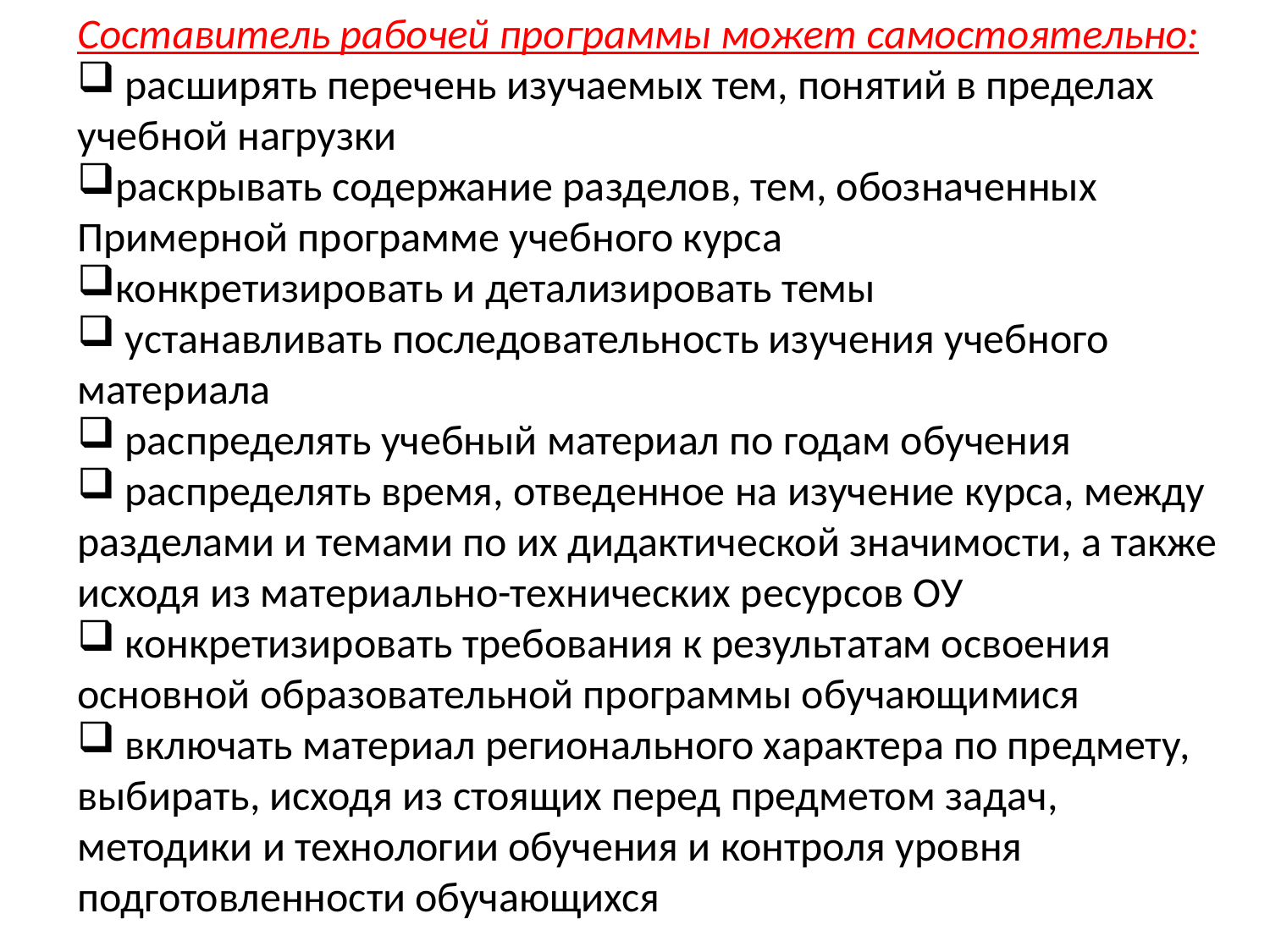

Составитель рабочей программы может самостоятельно:
 расширять перечень изучаемых тем, понятий в пределах учебной нагрузки
раскрывать содержание разделов, тем, обозначенных Примерной программе учебного курса
конкретизировать и детализировать темы
 устанавливать последовательность изучения учебного материала
 распределять учебный материал по годам обучения
 распределять время, отведенное на изучение курса, между разделами и темами по их дидактической значимости, а также исходя из материально-технических ресурсов ОУ
 конкретизировать требования к результатам освоения основной образовательной программы обучающимися
 включать материал регионального характера по предмету, выбирать, исходя из стоящих перед предметом задач, методики и технологии обучения и контроля уровня подготовленности обучающихся